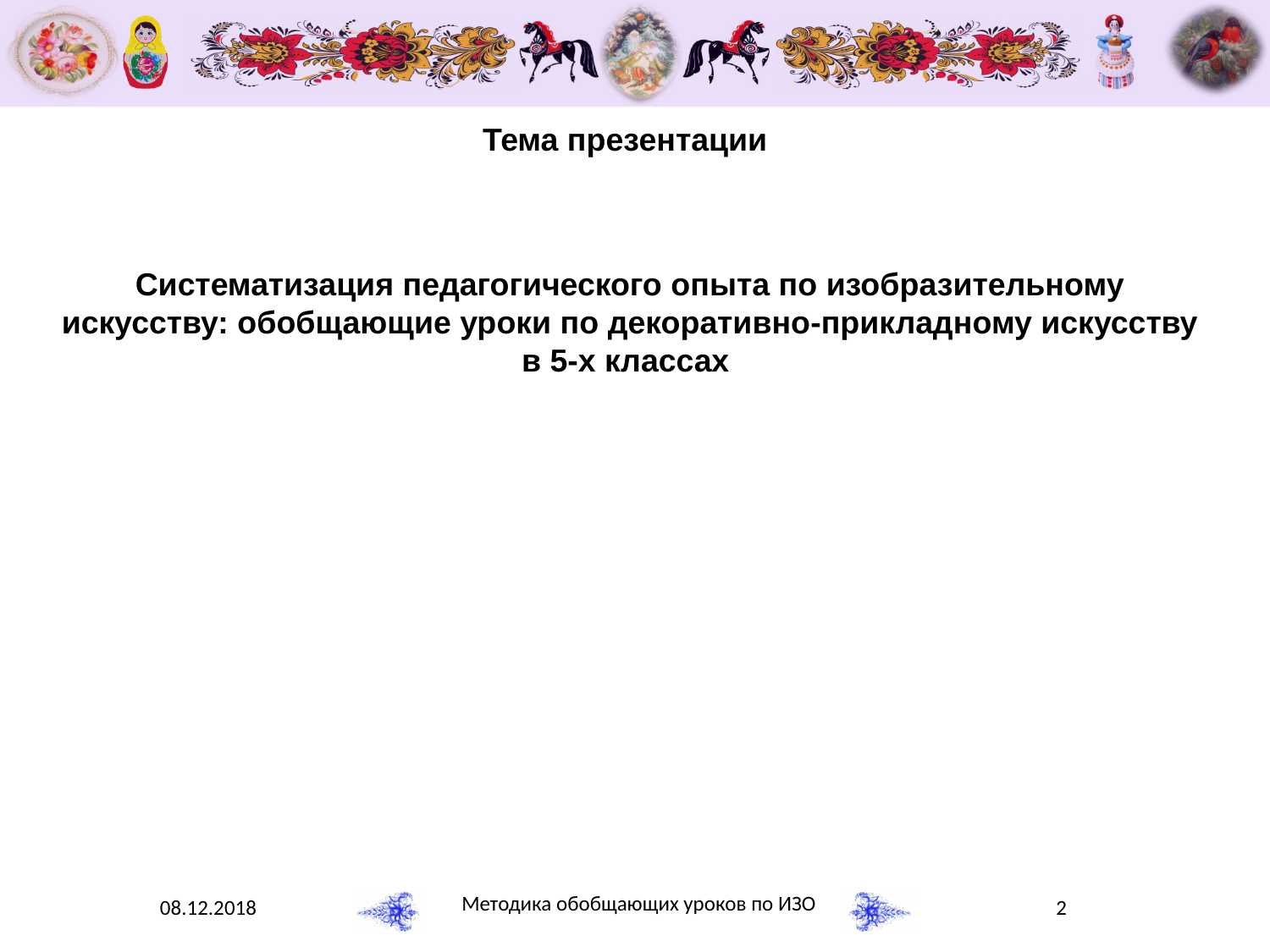

# Тема презентации
Систематизация педагогического опыта по изобразительному искусству: обобщающие уроки по декоративно-прикладному искусству в 5-х классах